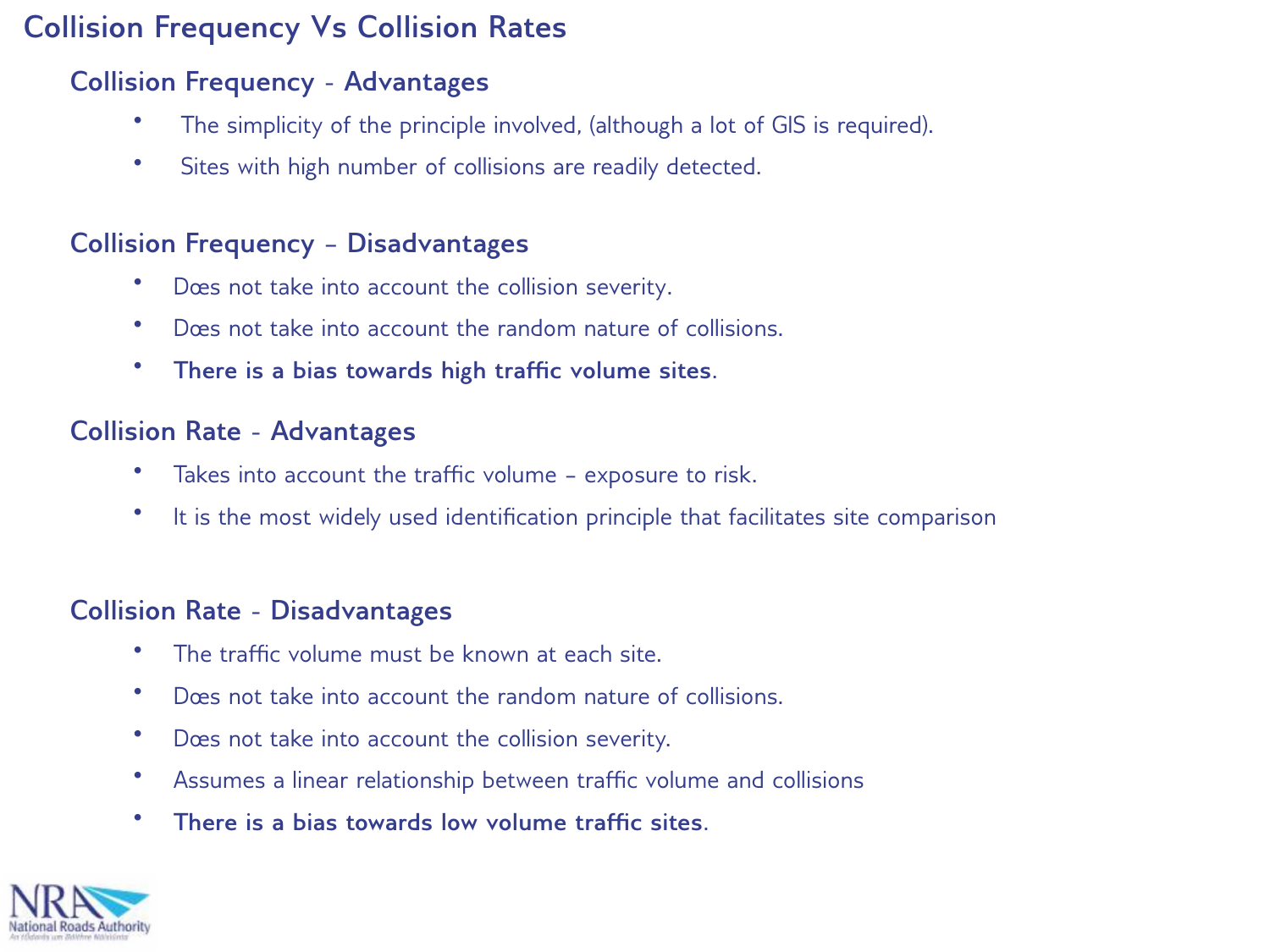

Collision Frequency Vs Collision Rates
Collision Frequency - Advantages
 The simplicity of the principle involved, (although a lot of GIS is required).
 Sites with high number of collisions are readily detected.

Collision Frequency – Disadvantages
Does not take into account the collision severity.
Does not take into account the random nature of collisions.
There is a bias towards high traffic volume sites.
Collision Rate - Advantages
Takes into account the traffic volume – exposure to risk.
It is the most widely used identification principle that facilitates site comparison

Collision Rate - Disadvantages
The traffic volume must be known at each site.
Does not take into account the random nature of collisions.
Does not take into account the collision severity.
Assumes a linear relationship between traffic volume and collisions
There is a bias towards low volume traffic sites.